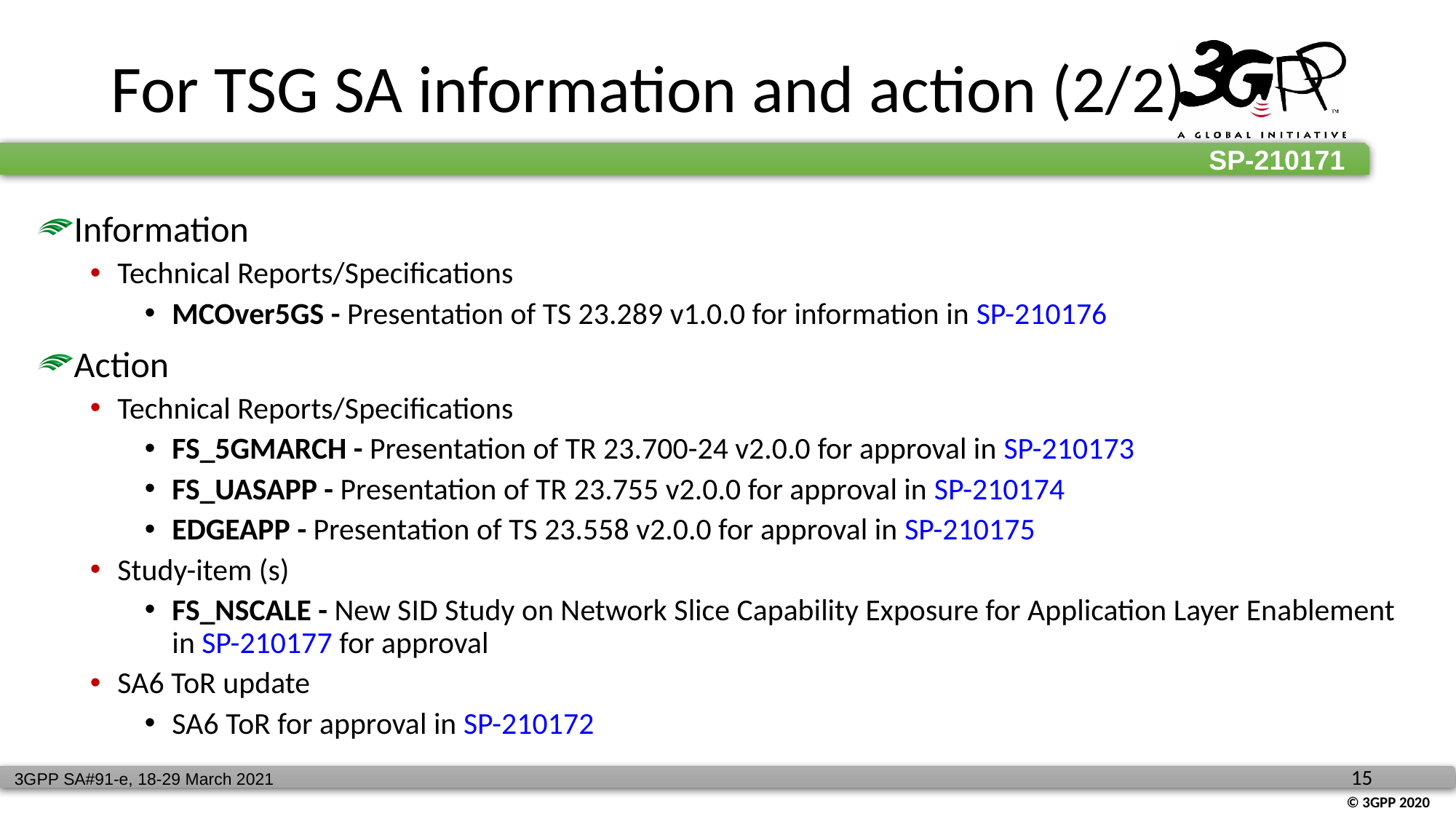

# For TSG SA information and action (2/2)
Information
Technical Reports/Specifications
MCOver5GS - Presentation of TS 23.289 v1.0.0 for information in SP-210176
Action
Technical Reports/Specifications
FS_5GMARCH - Presentation of TR 23.700-24 v2.0.0 for approval in SP-210173
FS_UASAPP - Presentation of TR 23.755 v2.0.0 for approval in SP-210174
EDGEAPP - Presentation of TS 23.558 v2.0.0 for approval in SP-210175
Study-item (s)
FS_NSCALE - New SID Study on Network Slice Capability Exposure for Application Layer Enablement in SP-210177 for approval
SA6 ToR update
SA6 ToR for approval in SP-210172